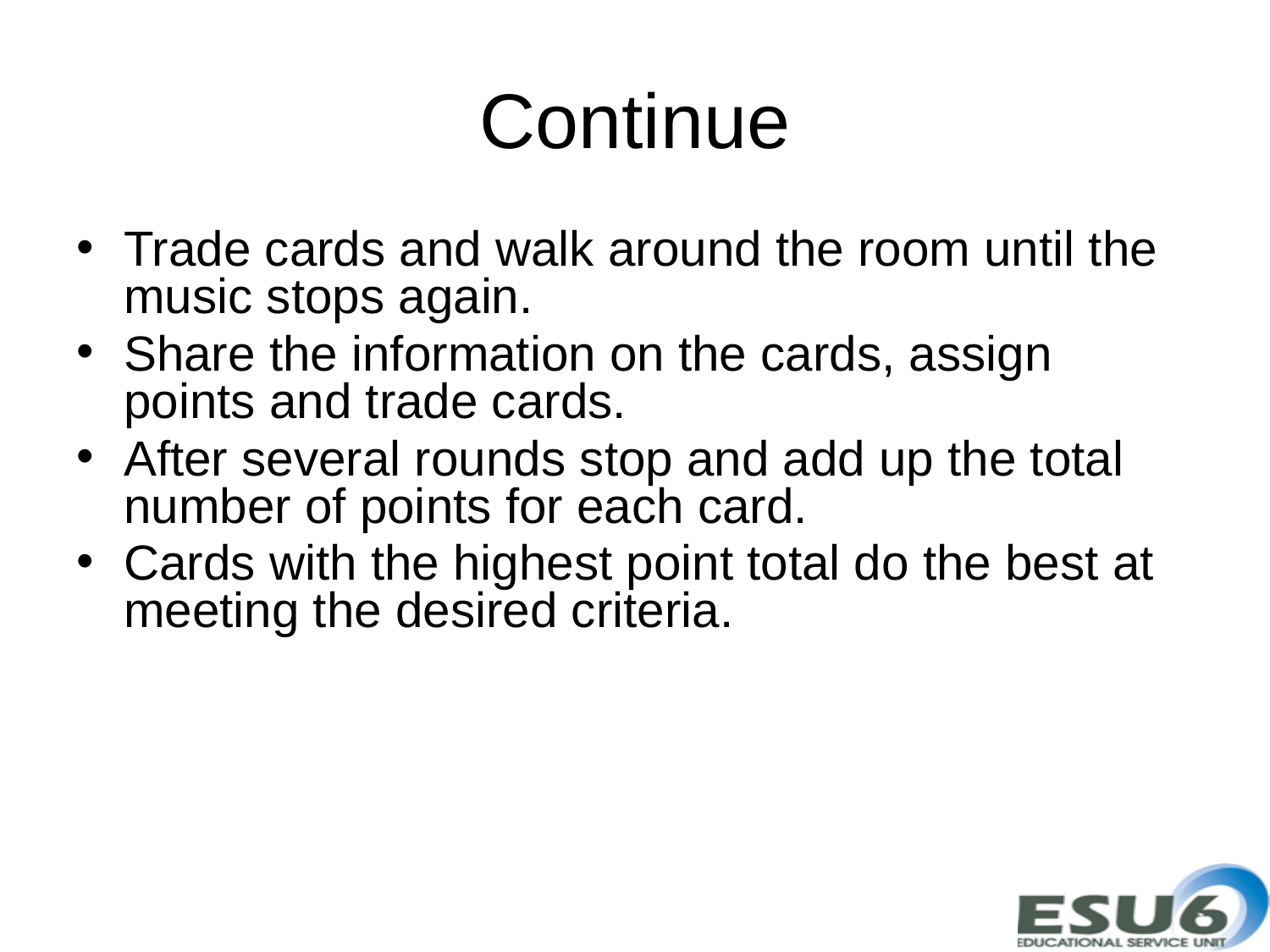

# Continue
Trade cards and walk around the room until the music stops again.
Share the information on the cards, assign points and trade cards.
After several rounds stop and add up the total number of points for each card.
Cards with the highest point total do the best at meeting the desired criteria.